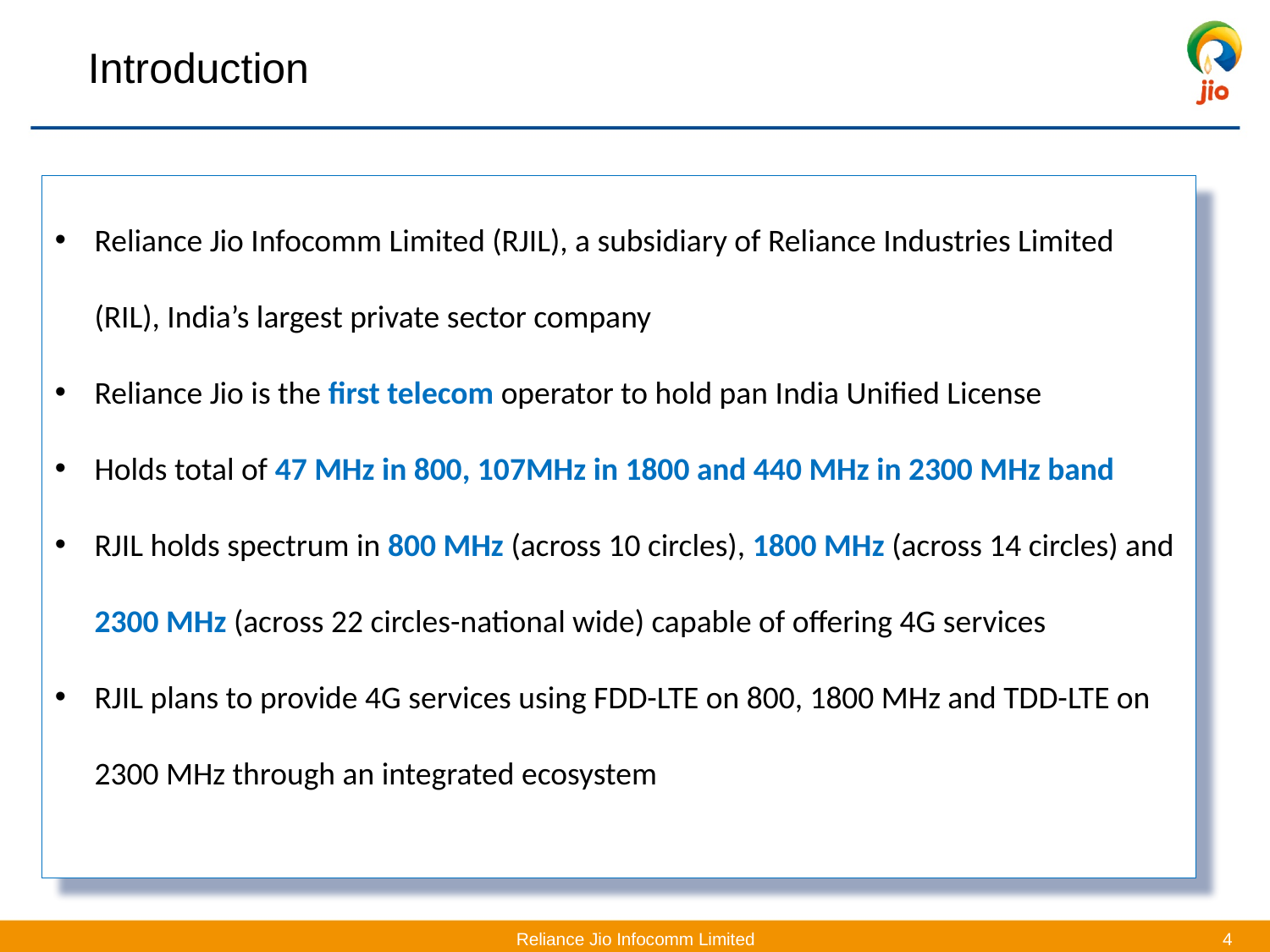

Introduction
Reliance Jio Infocomm Limited (RJIL), a subsidiary of Reliance Industries Limited (RIL), India’s largest private sector company
Reliance Jio is the first telecom operator to hold pan India Unified License
Holds total of 47 MHz in 800, 107MHz in 1800 and 440 MHz in 2300 MHz band
RJIL holds spectrum in 800 MHz (across 10 circles), 1800 MHz (across 14 circles) and 2300 MHz (across 22 circles-national wide) capable of offering 4G services
RJIL plans to provide 4G services using FDD-LTE on 800, 1800 MHz and TDD-LTE on 2300 MHz through an integrated ecosystem
Reliance Jio Infocomm Limited
4